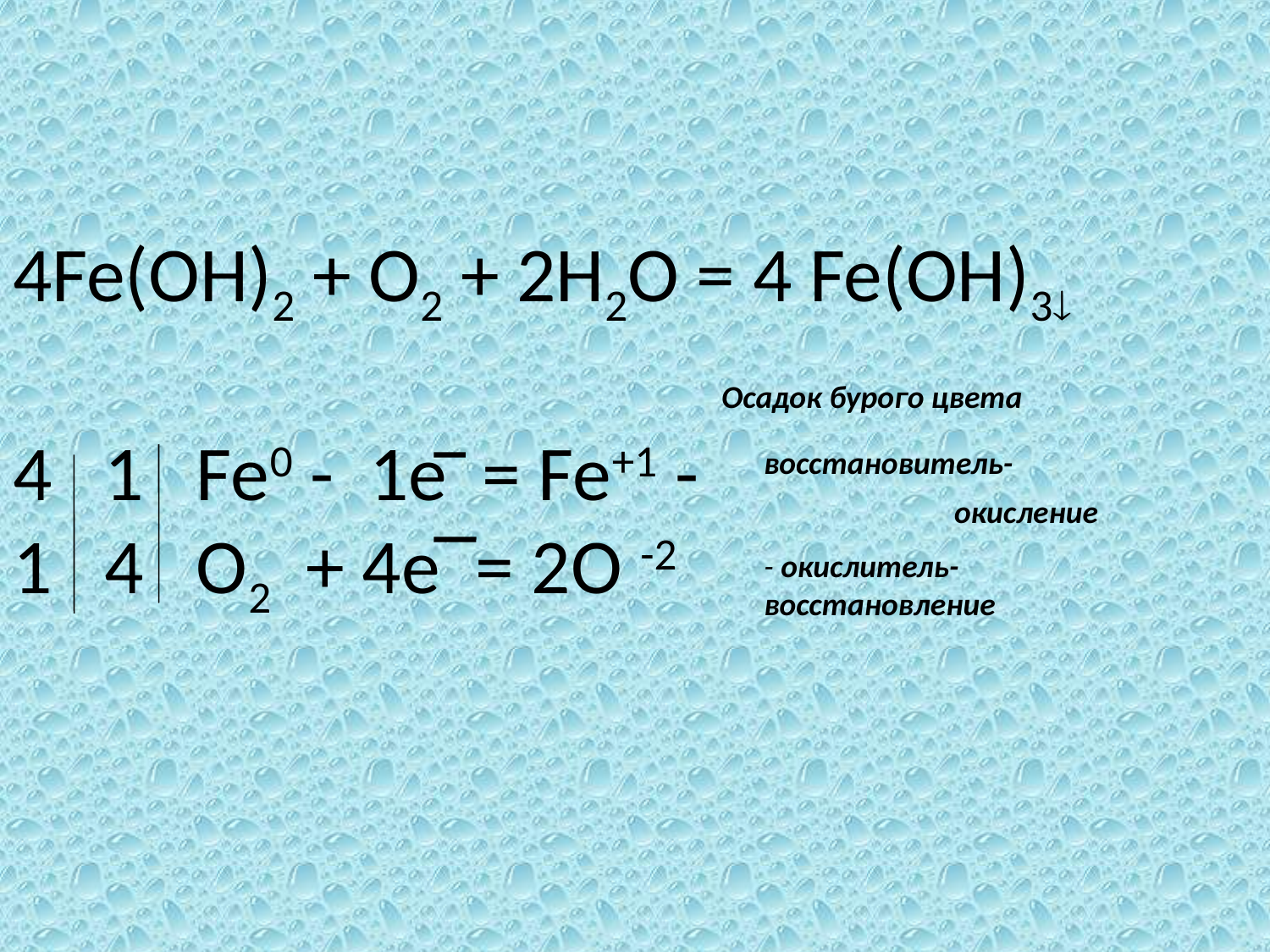

# 4Fe(OH)2 + O2 + 2H2O = 4 Fe(OH)3↓ 4   1   Fe0 -  1e  = Fe+1 - 1   4   O2  + 4е  = 2О -2
Осадок бурого цвета
восстановитель-

окисление

- окислитель- восстановление